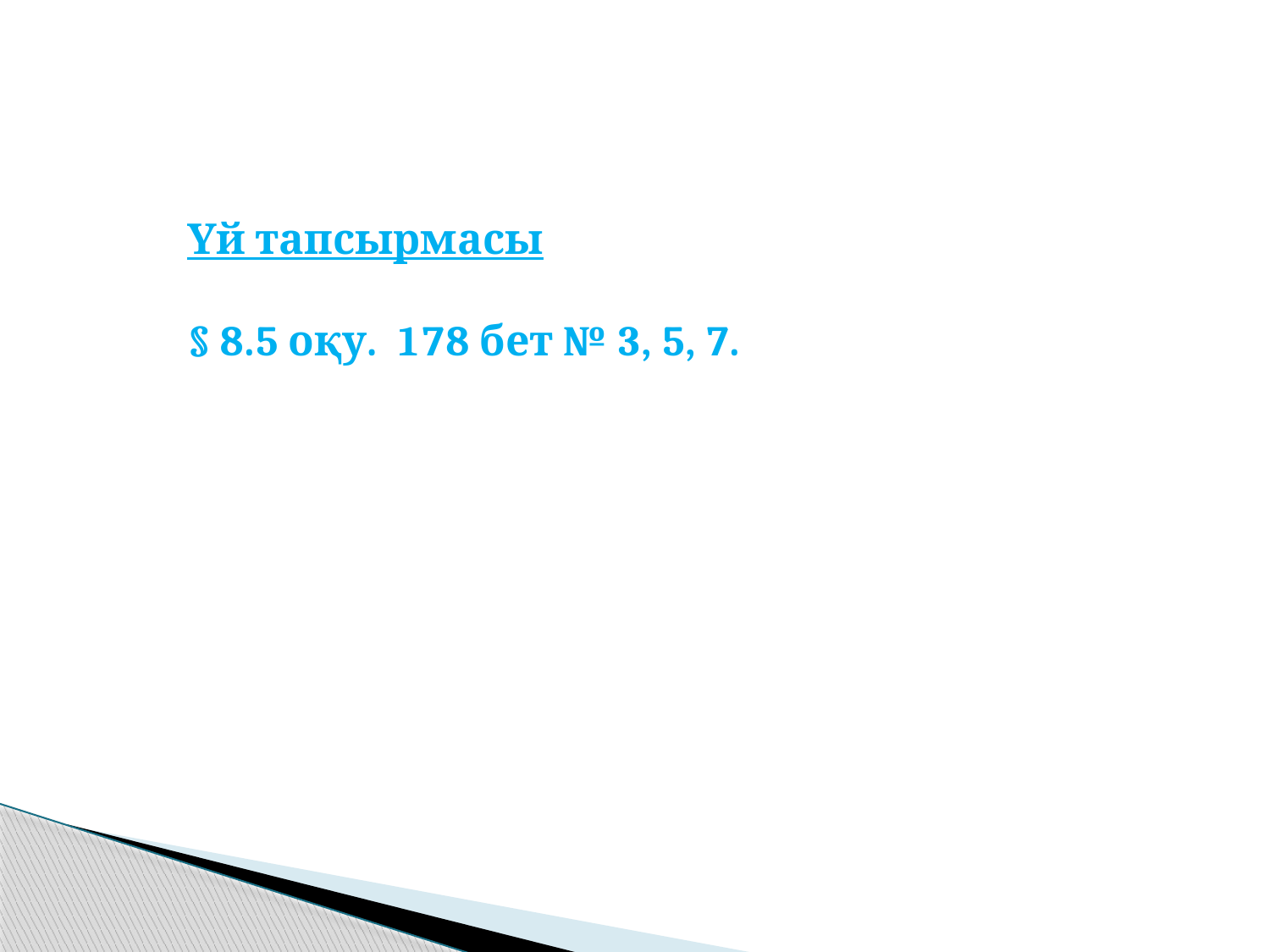

Үй тапсырмасы

§ 8.5 оқу.  178 бет № 3, 5, 7.